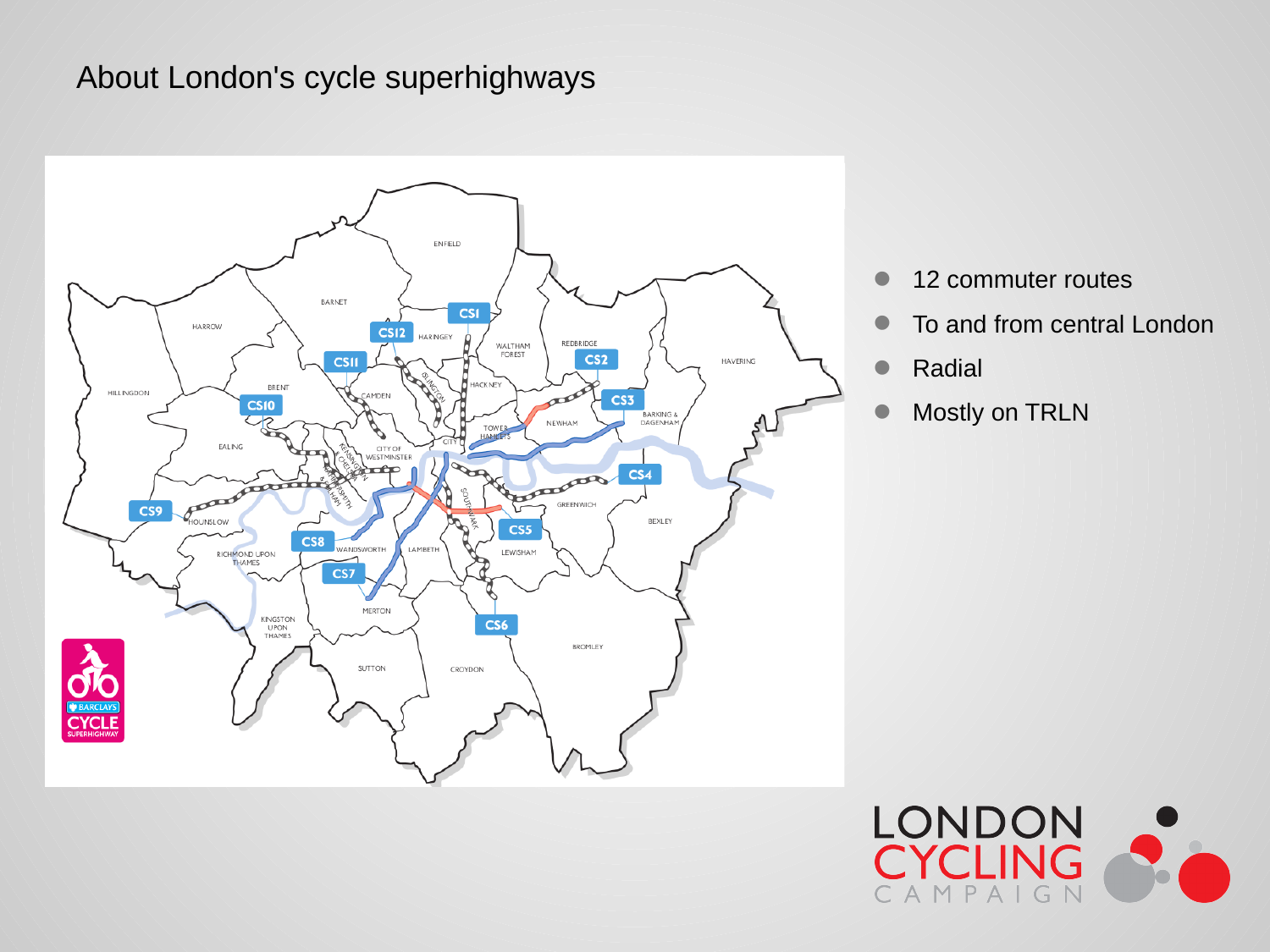

About London's cycle superhighways

12 commuter routes
To and from central London
Radial
Mostly on TRLN